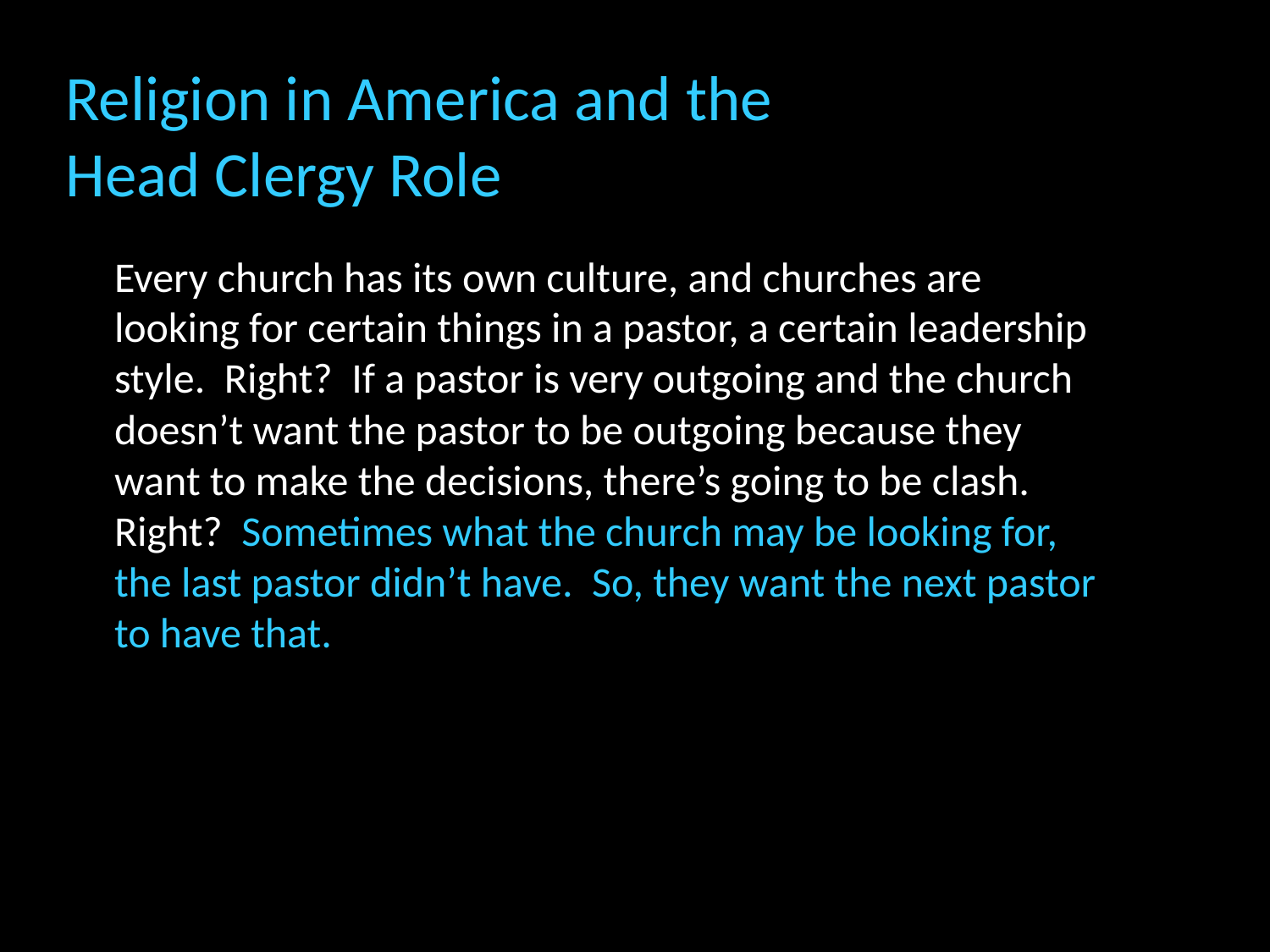

# Religion in America and the Head Clergy Role
Every church has its own culture, and churches are looking for certain things in a pastor, a certain leadership style.  Right?  If a pastor is very outgoing and the church doesn’t want the pastor to be outgoing because they want to make the decisions, there’s going to be clash.  Right?  Sometimes what the church may be looking for, the last pastor didn’t have.  So, they want the next pastor to have that.